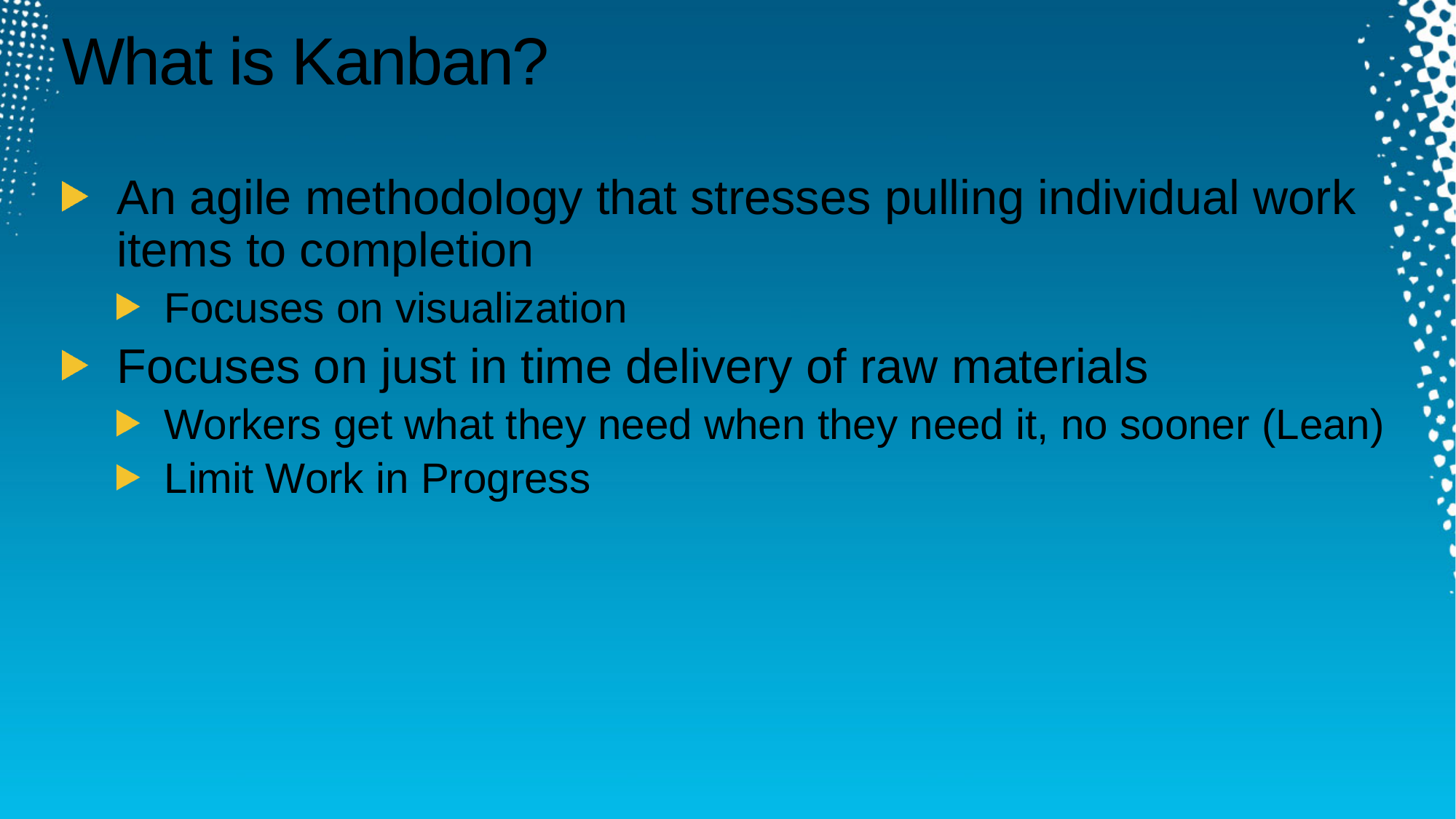

# What is Kanban?
An agile methodology that stresses pulling individual work items to completion
Focuses on visualization
Focuses on just in time delivery of raw materials
Workers get what they need when they need it, no sooner (Lean)
Limit Work in Progress